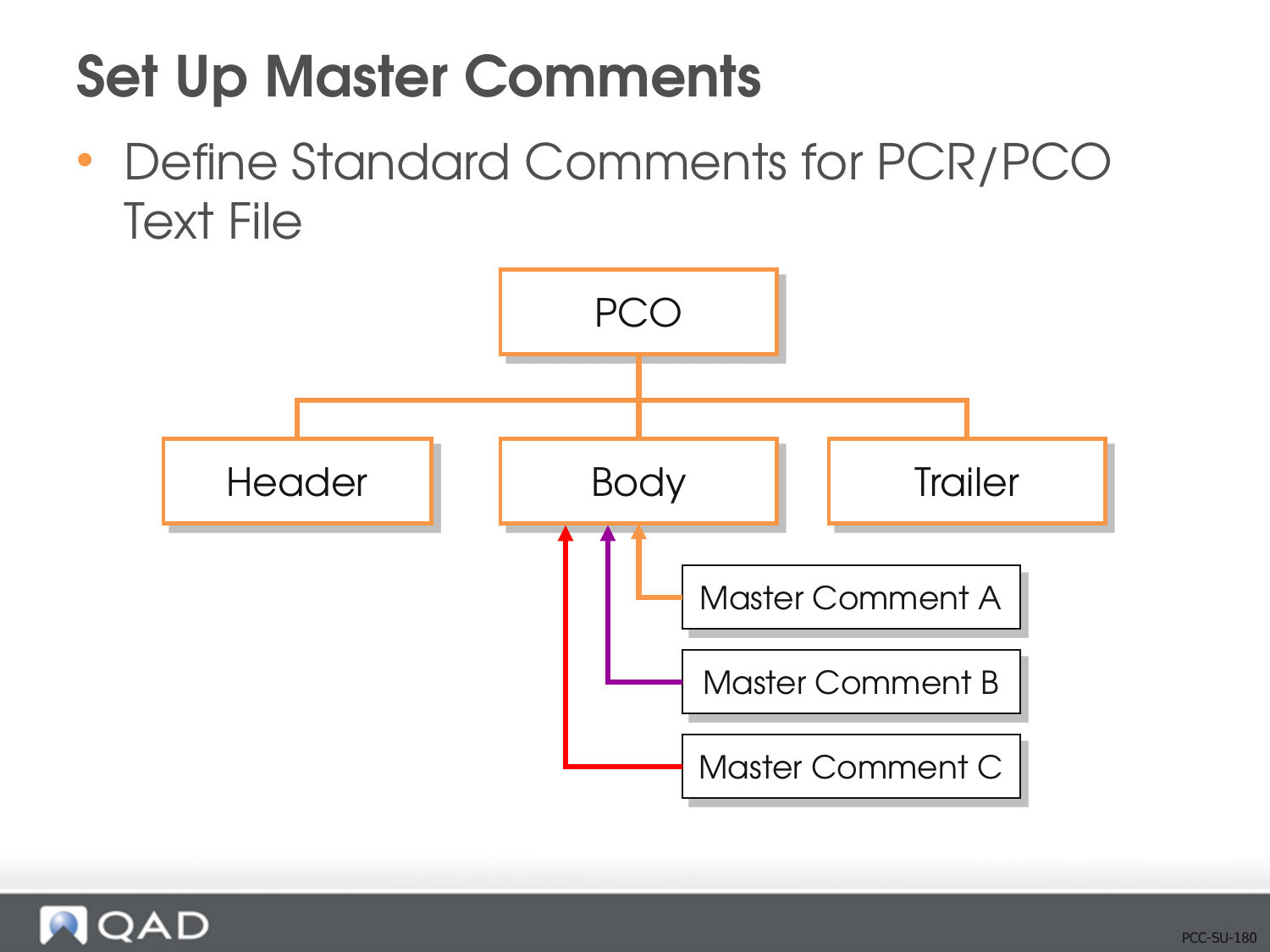

# Set Up Master Comments
Define Standard Comments for PCR/PCO Text File
PCO
Header
Body
Trailer
Master Comment A
Master Comment B
Master Comment C
PCC-SU-180